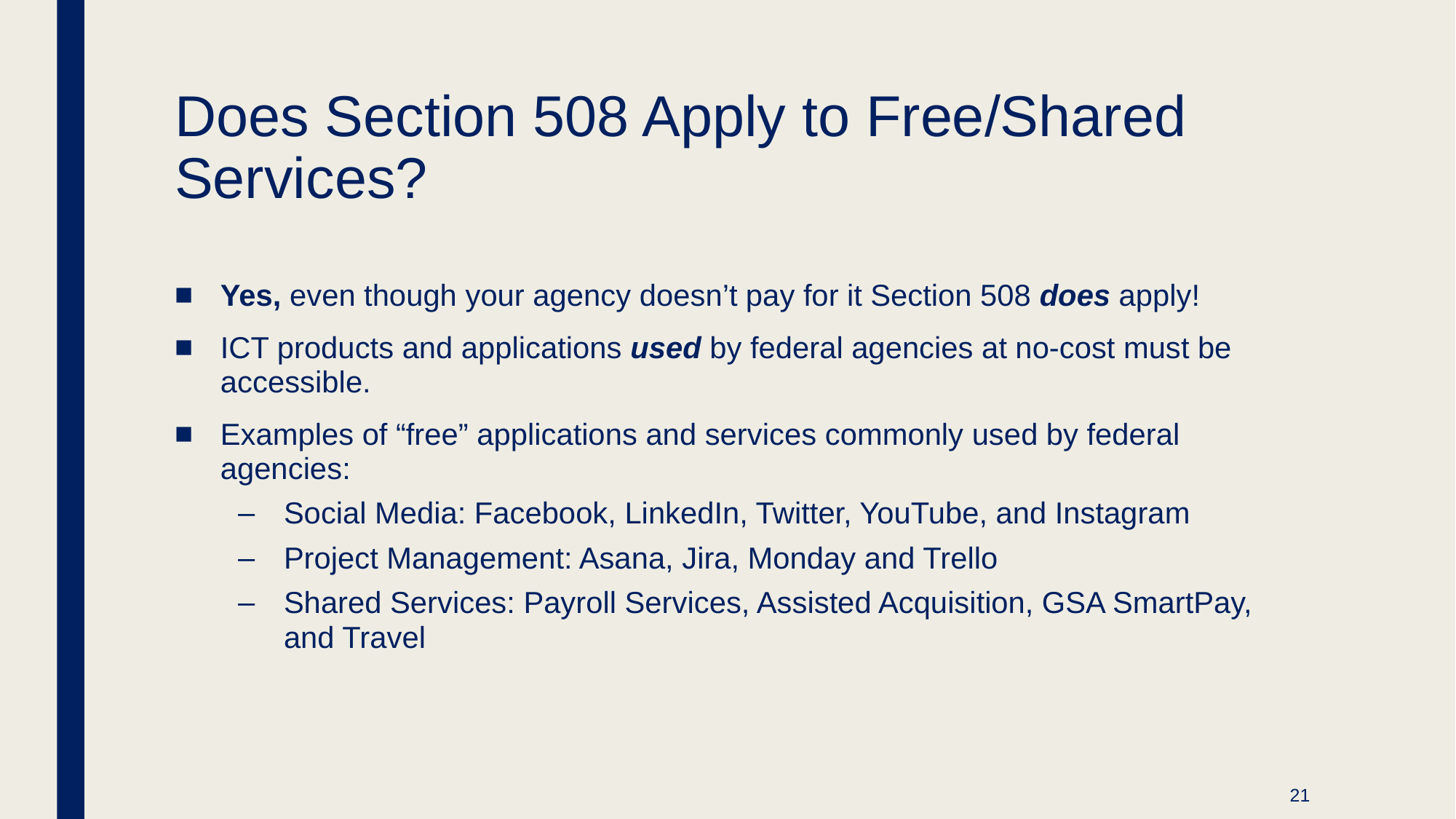

# Does Section 508 Apply to Free/Shared Services?
Yes, even though your agency doesn’t pay for it Section 508 does apply!
ICT products and applications used by federal agencies at no-cost must be accessible.
Examples of “free” applications and services commonly used by federal agencies:
Social Media: Facebook, LinkedIn, Twitter, YouTube, and Instagram
Project Management: Asana, Jira, Monday and Trello
Shared Services: Payroll Services, Assisted Acquisition, GSA SmartPay, and Travel
21